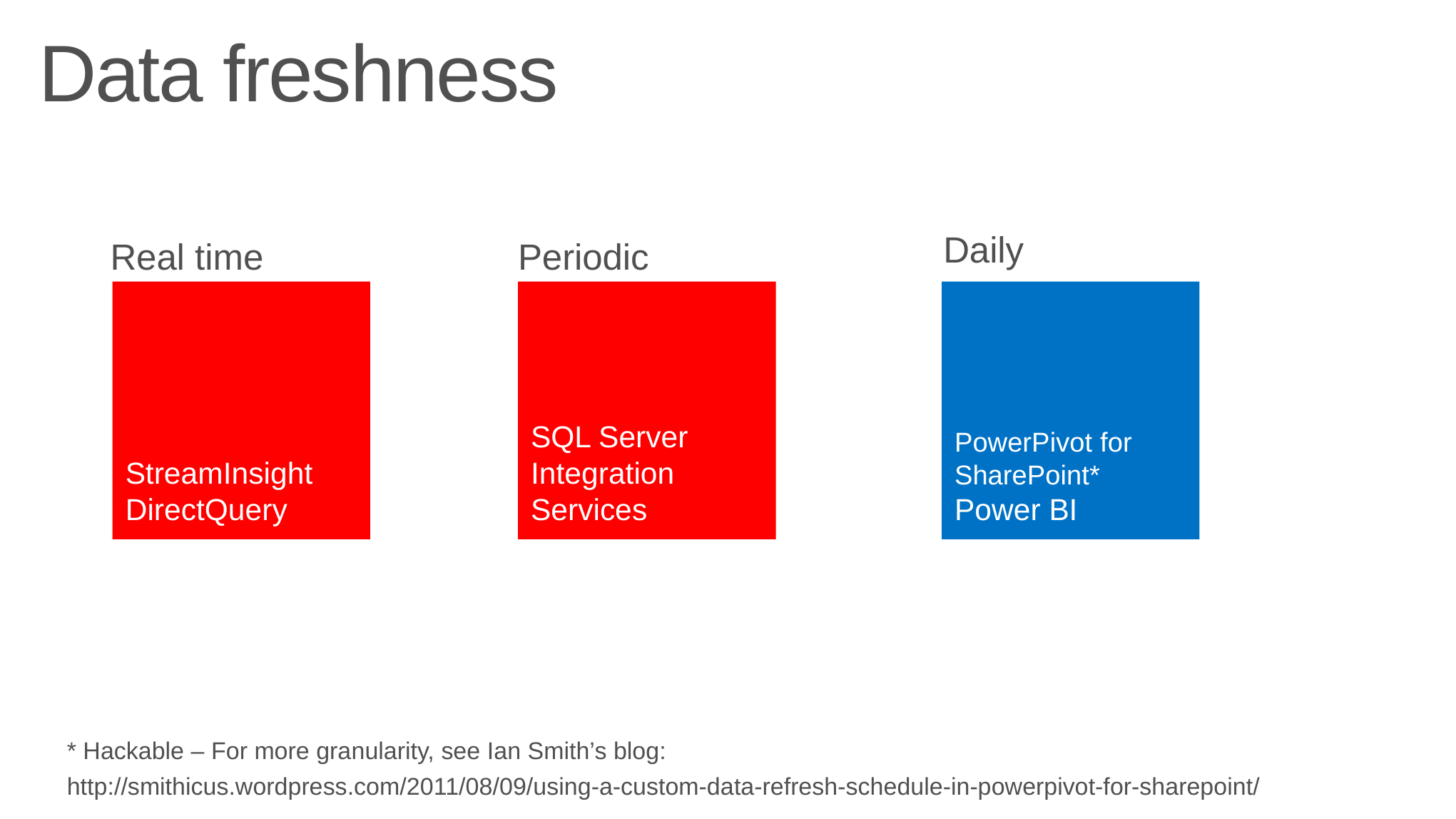

# Data freshness
Daily
Real time
Periodic
StreamInsight
DirectQuery
SQL Server Integration Services
PowerPivot for SharePoint*
Power BI
* Hackable – For more granularity, see Ian Smith’s blog:
http://smithicus.wordpress.com/2011/08/09/using-a-custom-data-refresh-schedule-in-powerpivot-for-sharepoint/